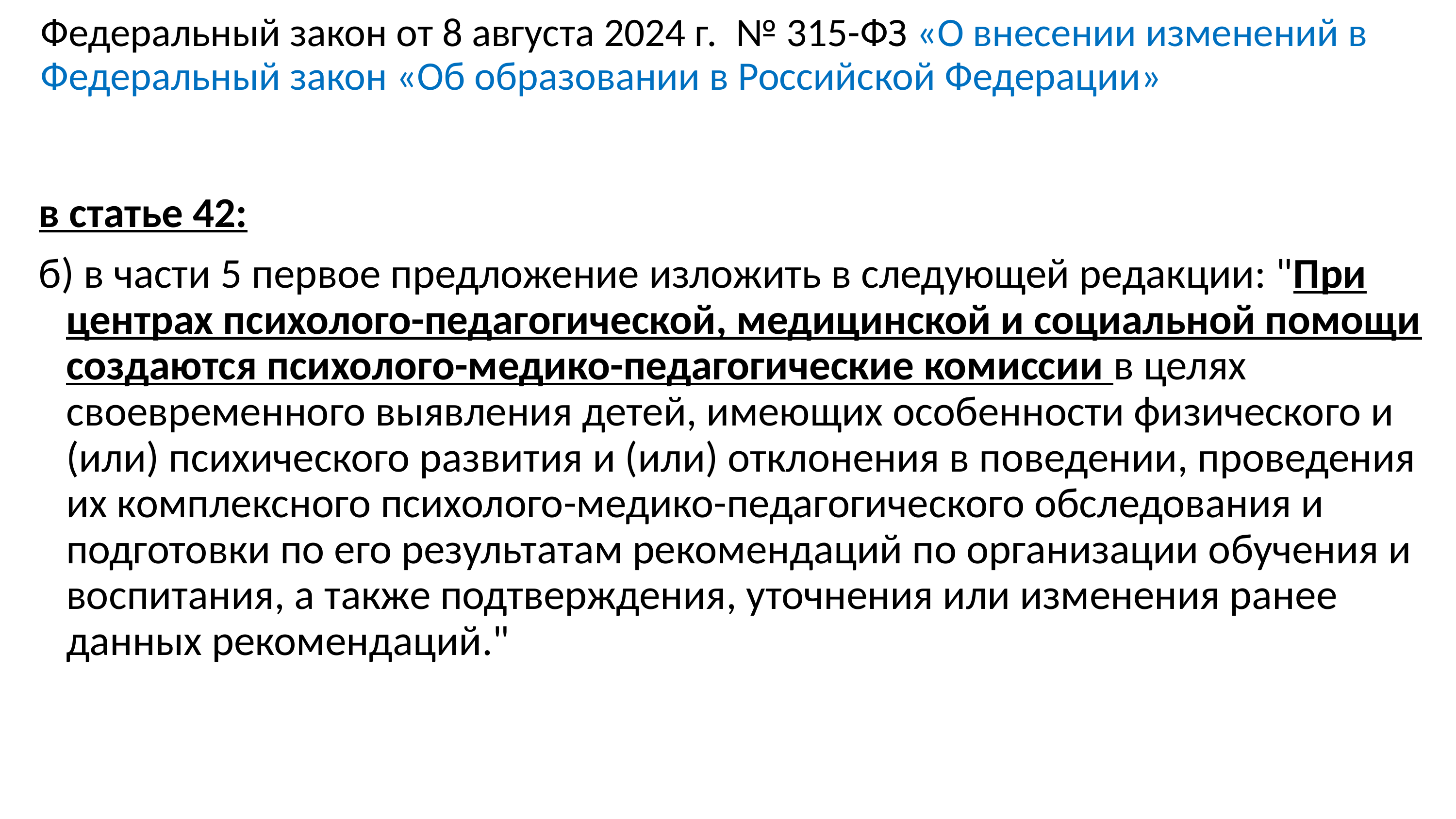

# Федеральный закон от 8 августа 2024 г.  № 315-ФЗ «О внесении изменений в Федеральный закон «Об образовании в Российской Федерации»
в статье 42:
б) в части 5 первое предложение изложить в следующей редакции: "При центрах психолого-педагогической, медицинской и социальной помощи создаются психолого-медико-педагогические комиссии в целях своевременного выявления детей, имеющих особенности физического и (или) психического развития и (или) отклонения в поведении, проведения их комплексного психолого-медико-педагогического обследования и подготовки по его результатам рекомендаций по организации обучения и воспитания, а также подтверждения, уточнения или изменения ранее данных рекомендаций."